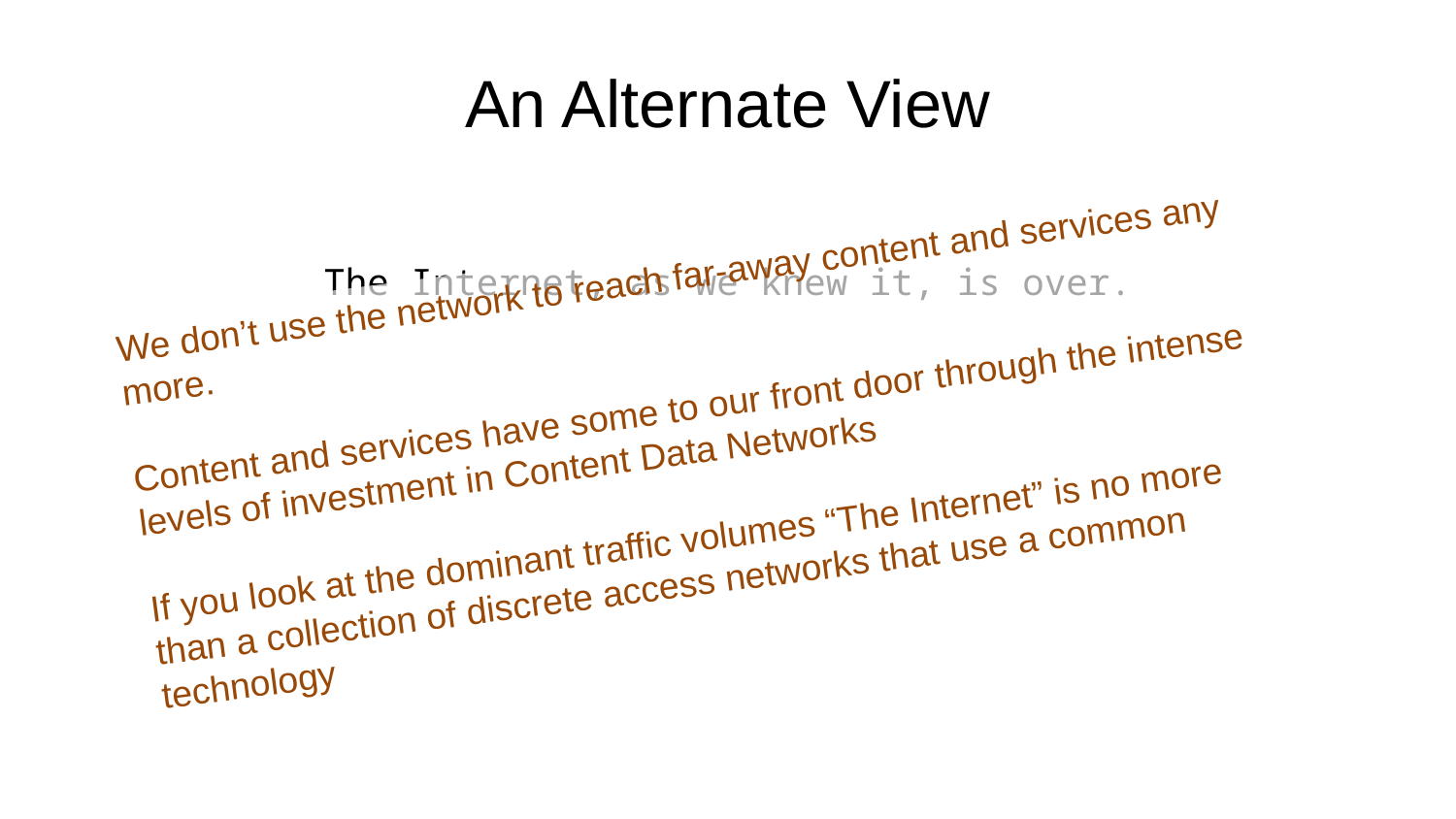

# An Alternate View
We don’t use the network to reach far-away content and services any more.

Content and services have some to our front door through the intense levels of investment in Content Data Networks

If you look at the dominant traffic volumes “The Internet” is no more than a collection of discrete access networks that use a common technology

The Internet, as we knew it, is over.